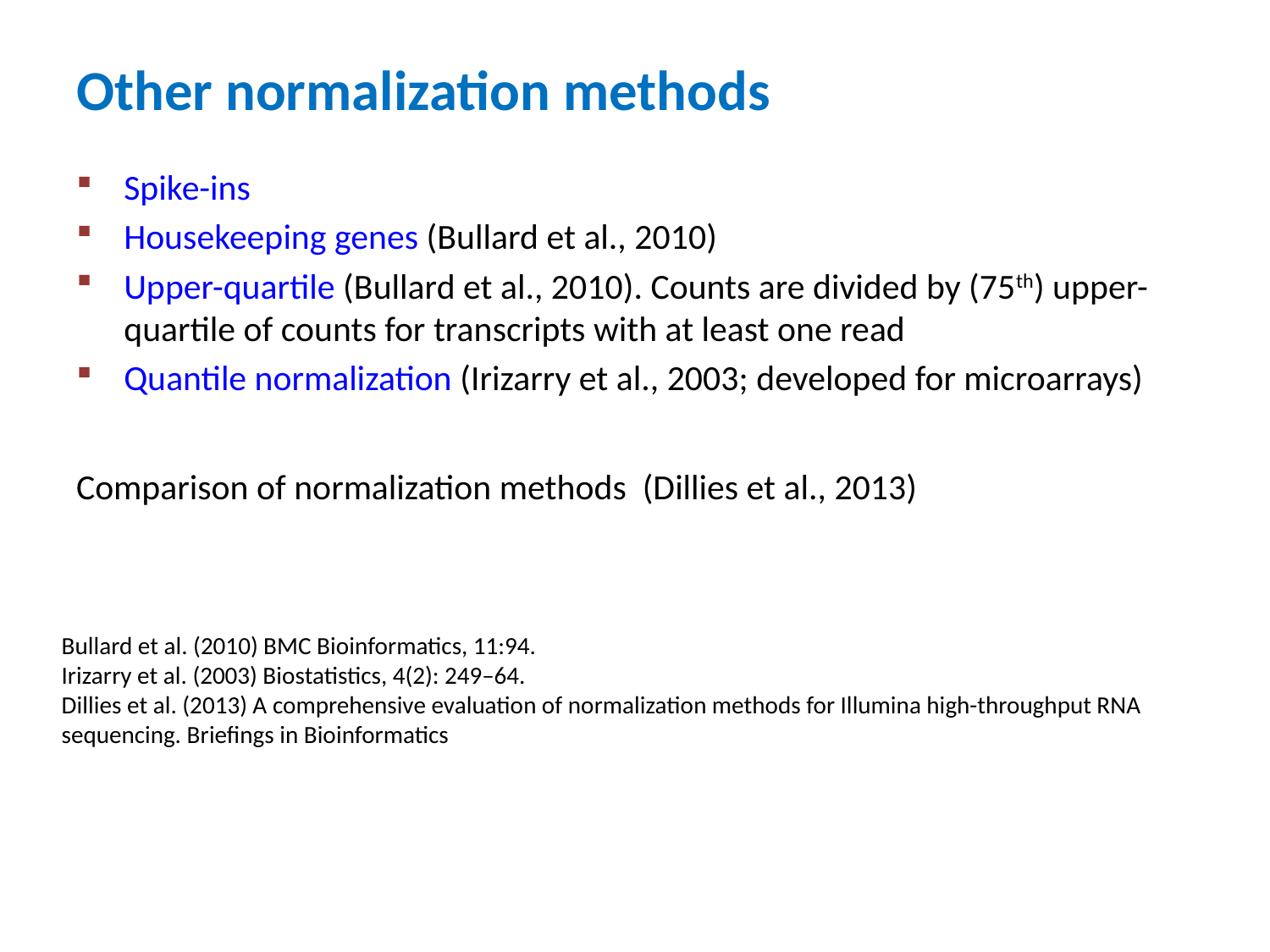

# Other normalization methods
Spike-ins
Housekeeping genes (Bullard et al., 2010)
Upper-quartile (Bullard et al., 2010). Counts are divided by (75th) upper-quartile of counts for transcripts with at least one read
Quantile normalization (Irizarry et al., 2003; developed for microarrays)

Comparison of normalization methods  (Dillies et al., 2013)

Bullard et al. (2010) BMC Bioinformatics, 11:94.
Irizarry et al. (2003) Biostatistics, 4(2): 249–64.
Dillies et al. (2013) A comprehensive evaluation of normalization methods for Illumina high-throughput RNA sequencing. Briefings in Bioinformatics